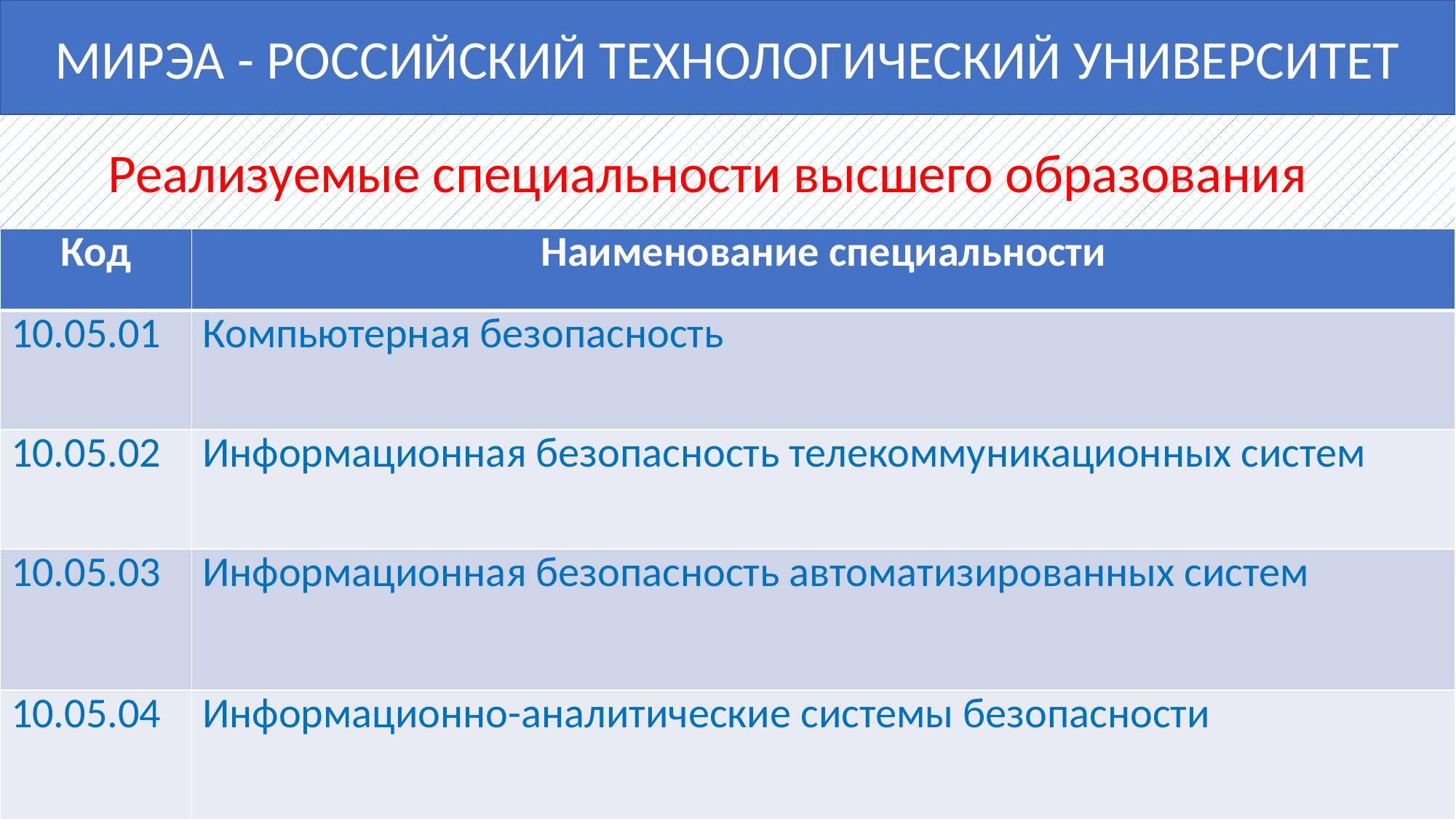

МИРЭА - РОССИЙСКИЙ ТЕХНОЛОГИЧЕСКИЙ УНИВЕРСИТЕТ
Реализуемые специальности высшего образования
| Код | Наименование специальности |
| --- | --- |
| 10.05.01 | Компьютерная безопасность |
| 10.05.02 | Информационная безопасность телекоммуникационных систем |
| 10.05.03 | Информационная безопасность автоматизированных систем |
| 10.05.04 | Информационно-аналитические системы безопасности |
| 10.05.05 | Безопасность информационных технологий в правоохранительной сфере |

7